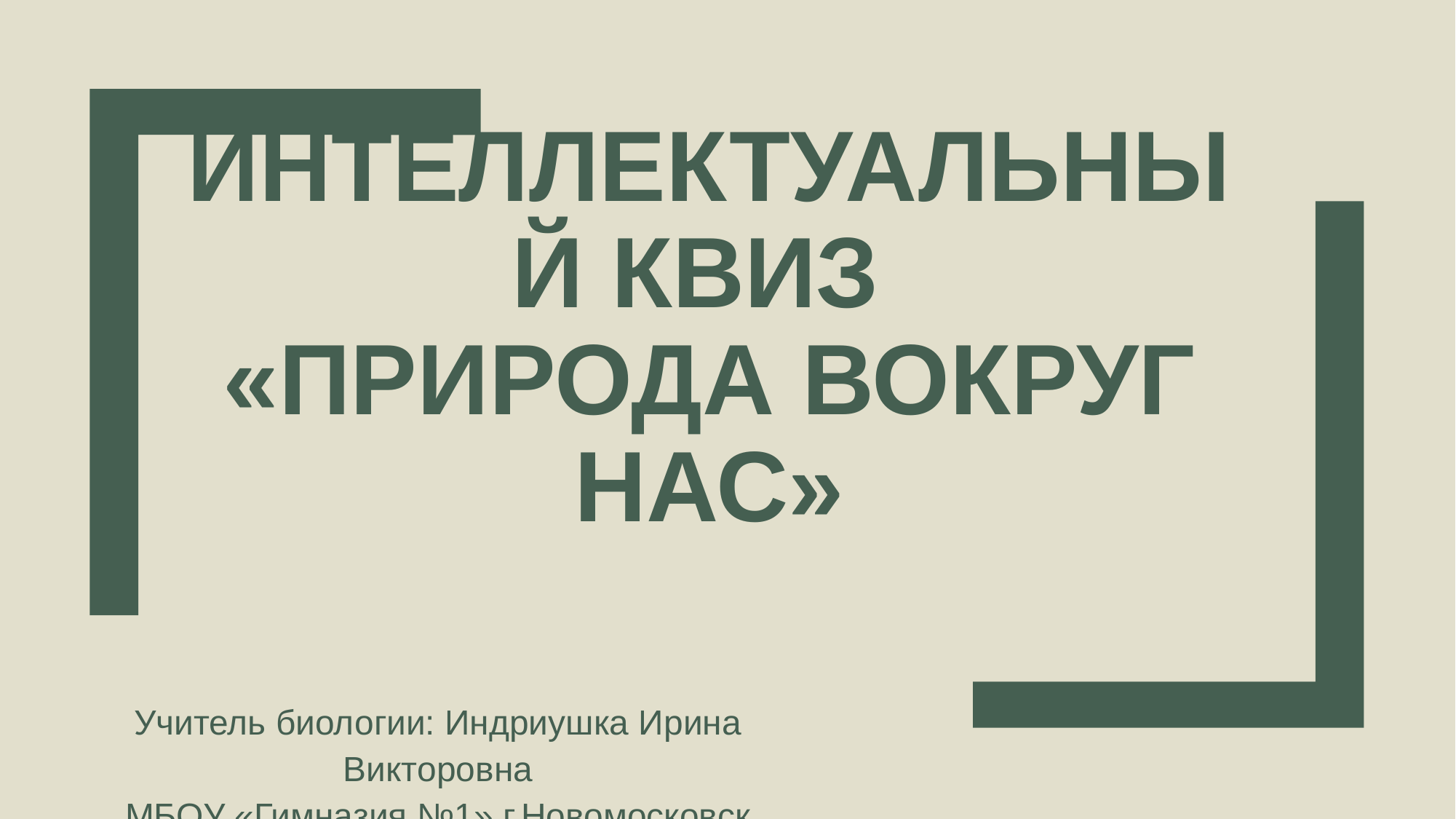

# Интеллектуальный квиз «Природа вокруг нас»
Учитель биологии: Индриушка Ирина Викторовна
МБОУ «Гимназия №1» г.Новомосковск